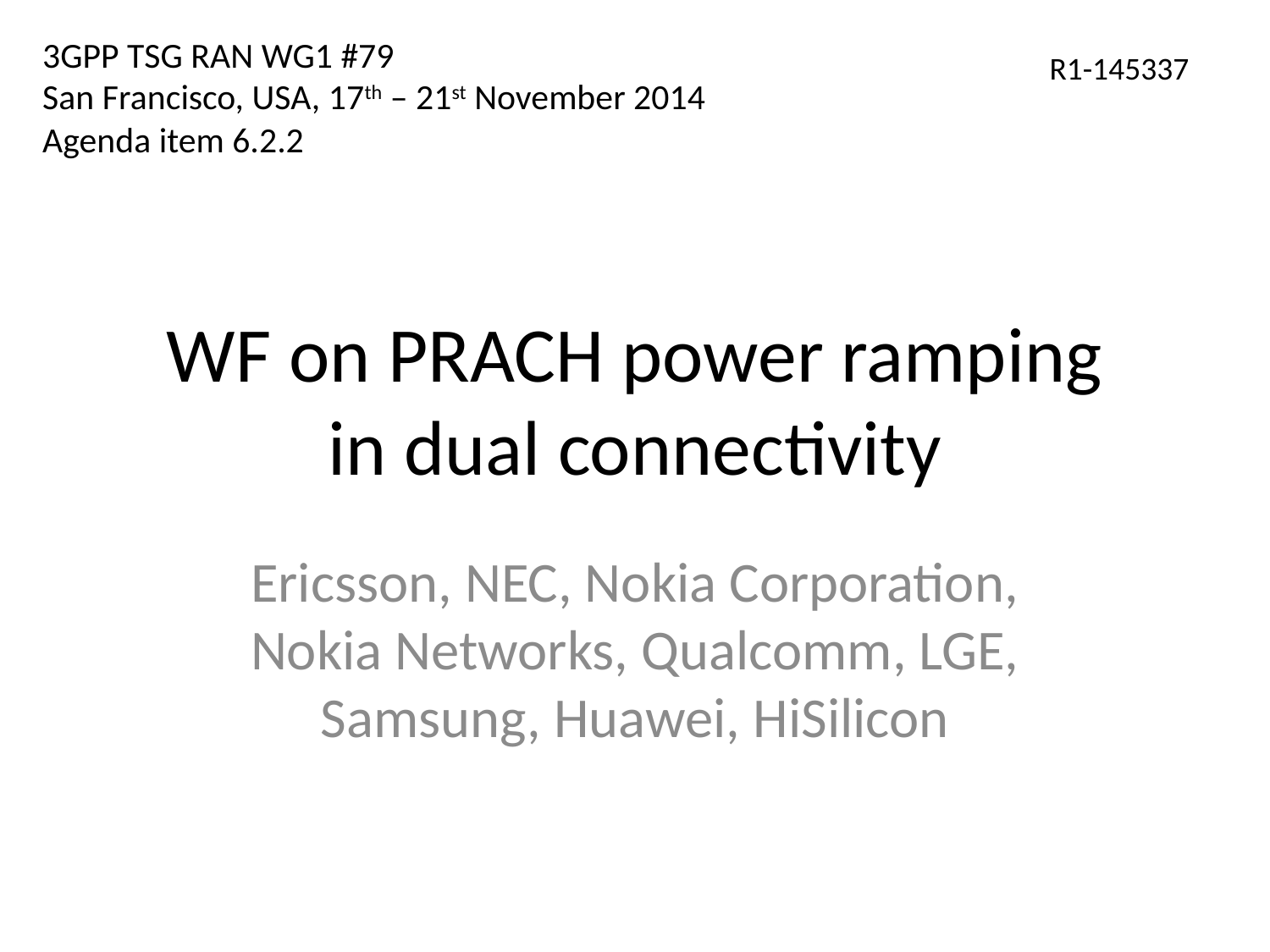

3GPP TSG RAN WG1 #79
San Francisco, USA, 17th – 21st November 2014
Agenda item 6.2.2
R1-145337
# WF on PRACH power ramping in dual connectivity
Ericsson, NEC, Nokia Corporation, Nokia Networks, Qualcomm, LGE, Samsung, Huawei, HiSilicon